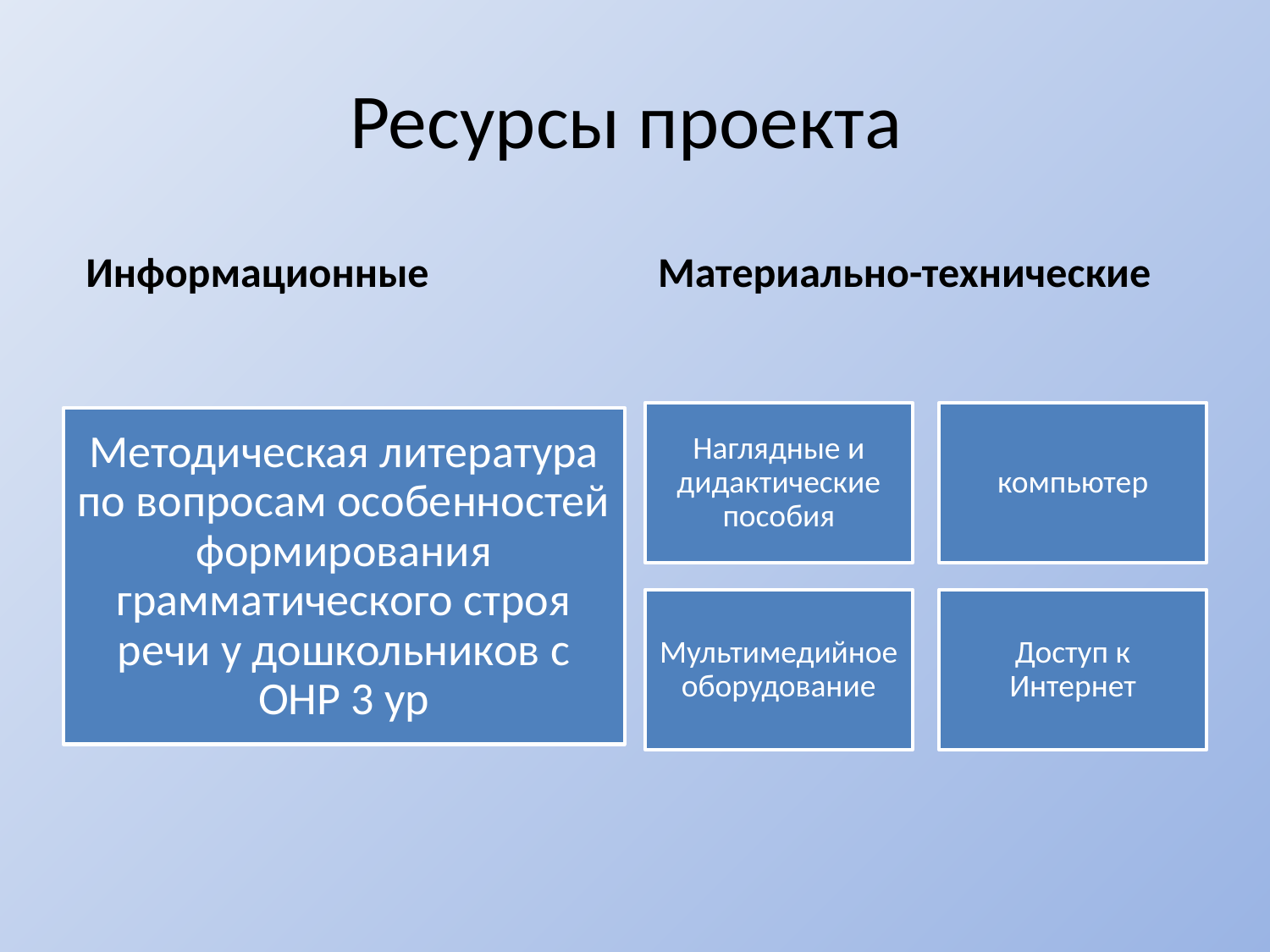

# Ресурсы проекта
 Информационные
Материально-технические
Методическая литература по вопросам особенностей формирования грамматического строя речи у дошкольников с ОНР 3 ур
Наглядные и дидактические пособия
компьютер
Мультимедийное оборудование
Доступ к Интернет